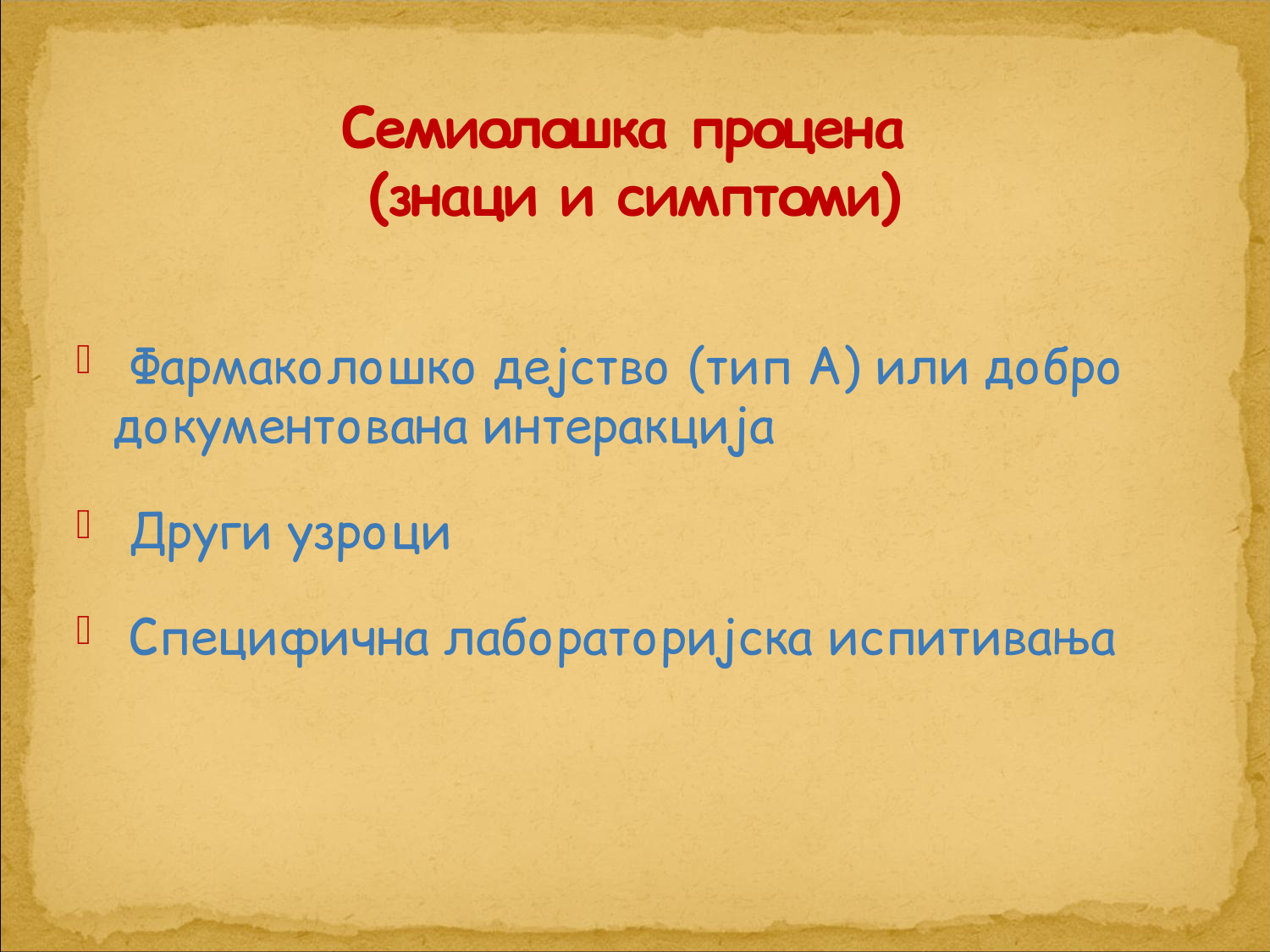

# Семиолошка процена (знаци и симптоми)
 Фармаколошко дејство (тип А) или добро документована интеракција

 Други узроци

 Специфична лабораторијска испитивања